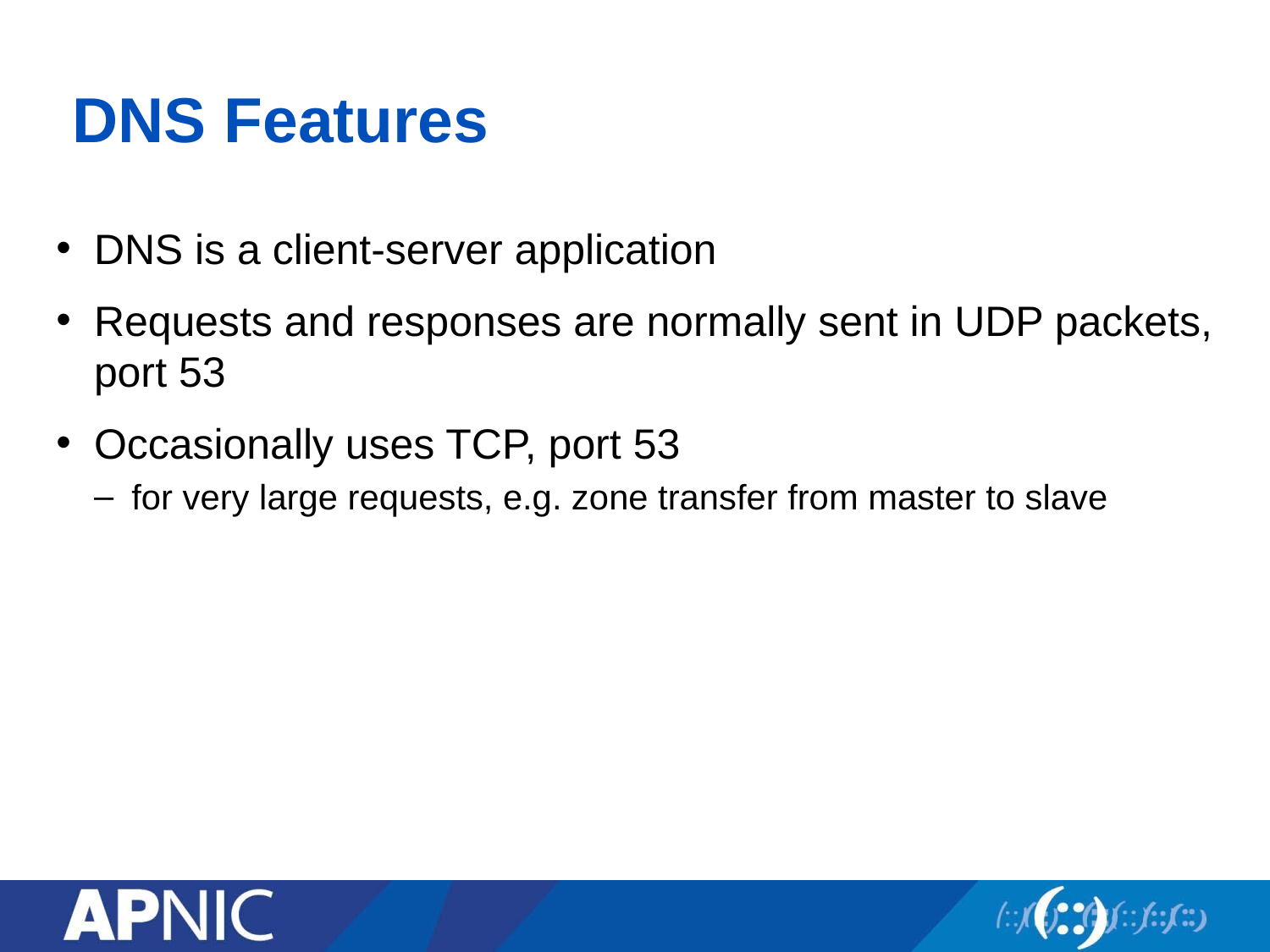

# DNS Features
DNS is a client-server application
Requests and responses are normally sent in UDP packets, port 53
Occasionally uses TCP, port 53
for very large requests, e.g. zone transfer from master to slave